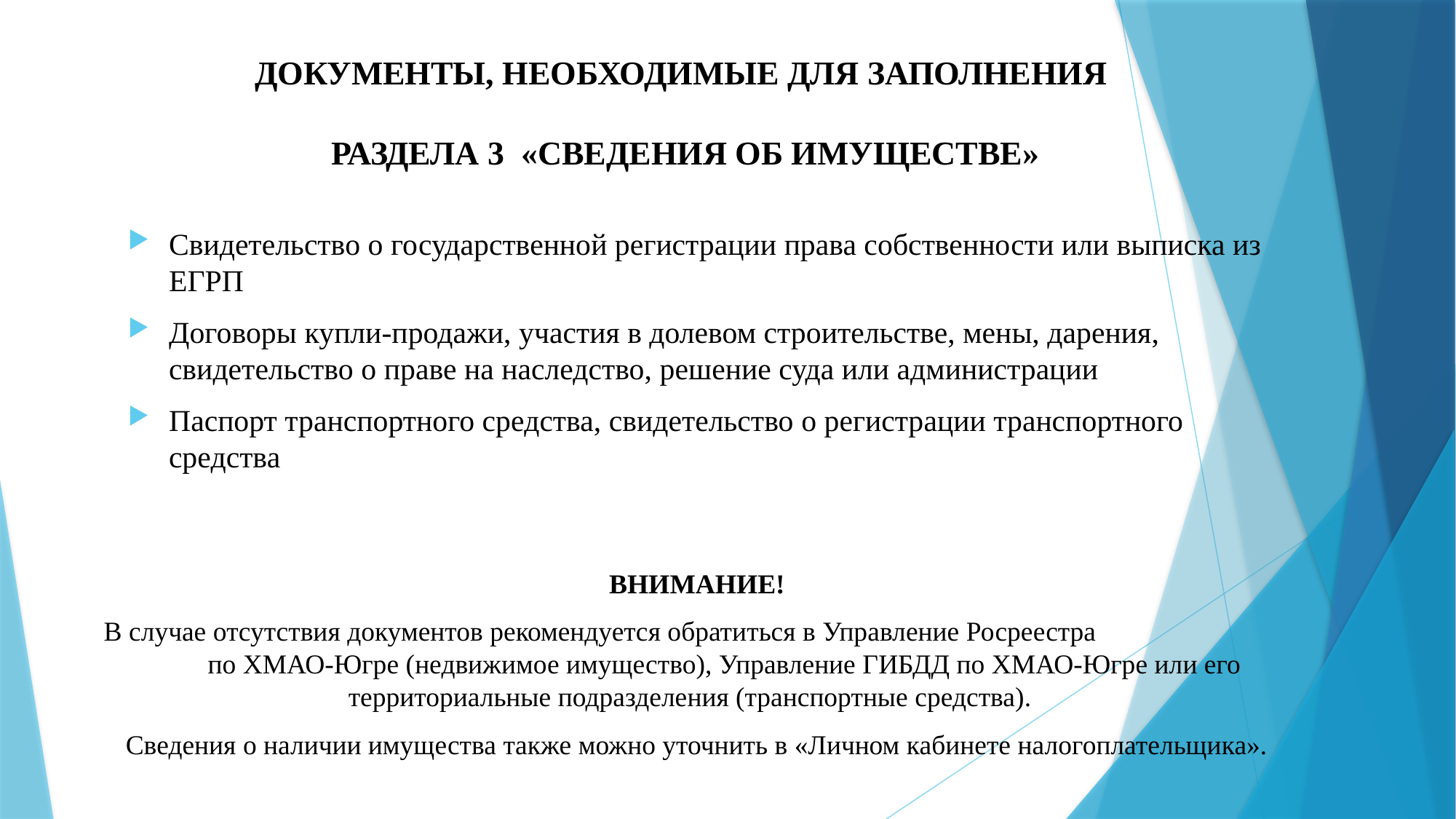

# ДОКУМЕНТЫ, НЕОБХОДИМЫЕ ДЛЯ ЗАПОЛНЕНИЯ РАЗДЕЛА 3  «СВЕДЕНИЯ ОБ ИМУЩЕСТВЕ»
Свидетельство о государственной регистрации права собственности или выписка из ЕГРП
Договоры купли-продажи, участия в долевом строительстве, мены, дарения, свидетельство о праве на наследство, решение суда или администрации
Паспорт транспортного средства, свидетельство о регистрации транспортного средства

ВНИМАНИЕ!
В случае отсутствия документов рекомендуется обратиться в Управление Росреестра                                     по ХМАО-Югре (недвижимое имущество), Управление ГИБДД по ХМАО-Югре или его территориальные подразделения (транспортные средства).
Сведения о наличии имущества также можно уточнить в «Личном кабинете налогоплательщика».